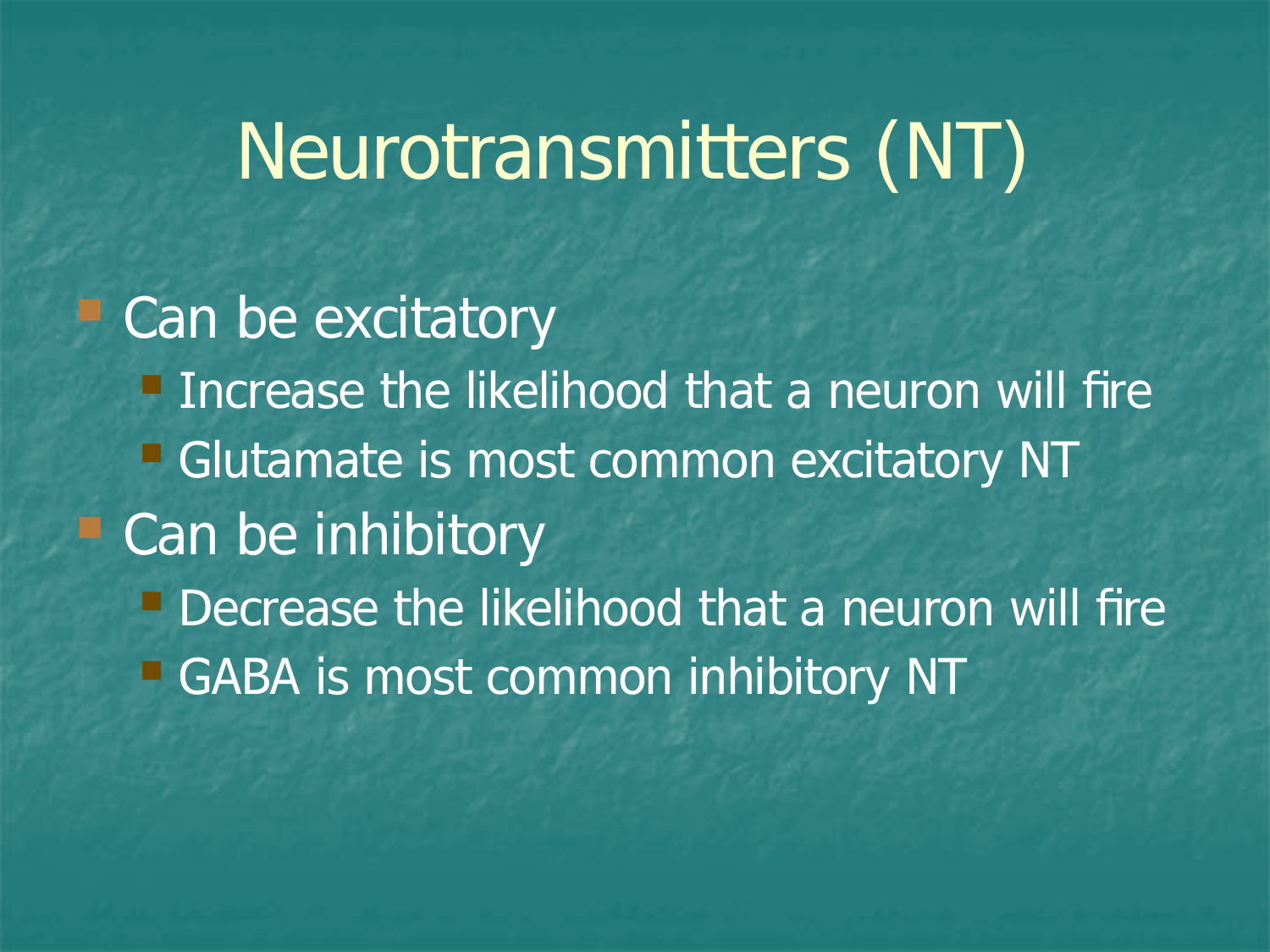

# Neurotransmitters (NT)
Can be excitatory
Increase the likelihood that a neuron will fire
Glutamate is most common excitatory NT
Can be inhibitory
Decrease the likelihood that a neuron will fire
GABA is most common inhibitory NT